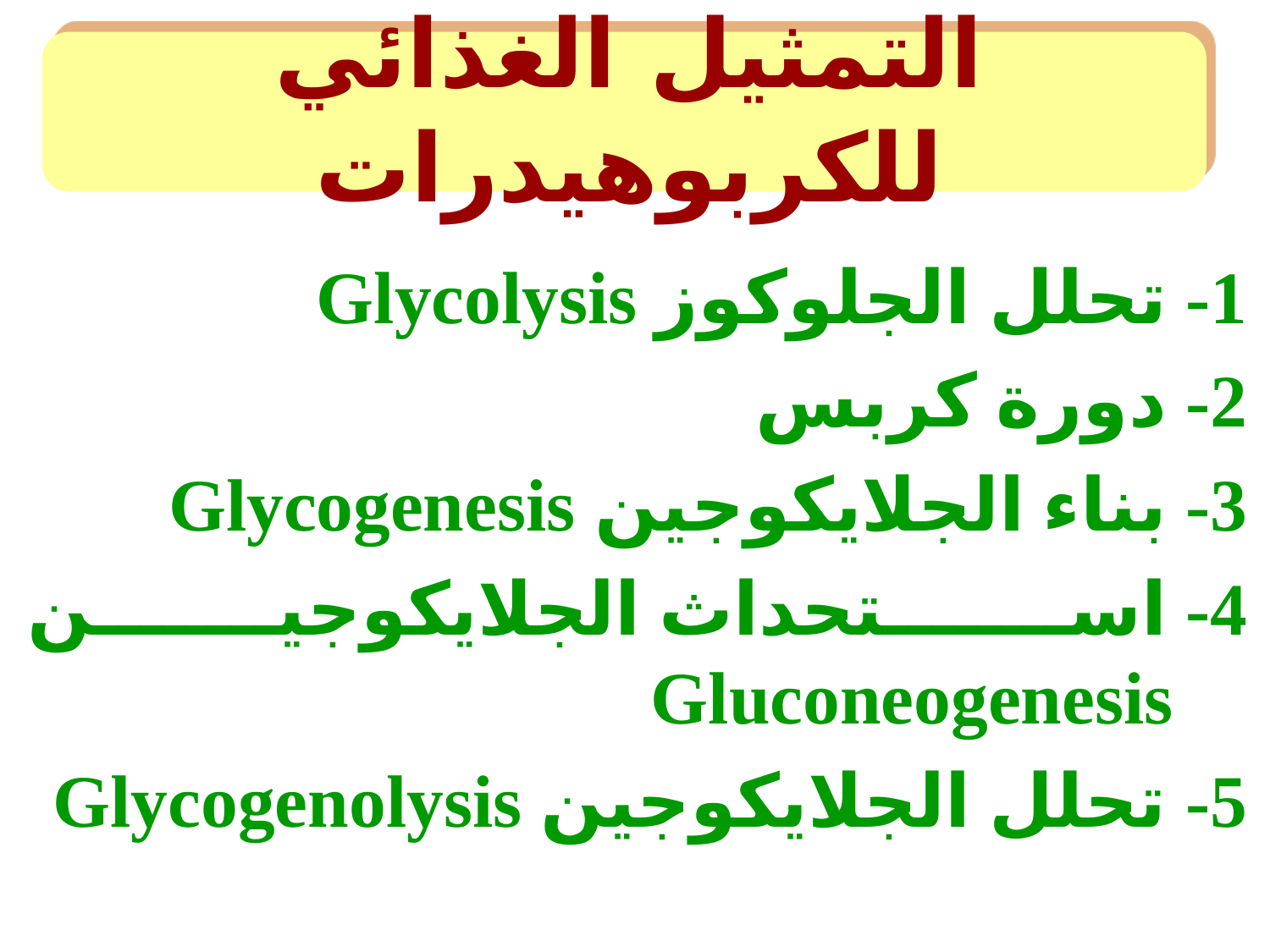

# التمثيل الغذائي للكربوهيدرات
1- تحلل الجلوكوز Glycolysis
2- دورة كربس
3- بناء الجلايكوجين Glycogenesis
4- استحداث الجلايكوجين Gluconeogenesis
5- تحلل الجلايكوجين Glycogenolysis